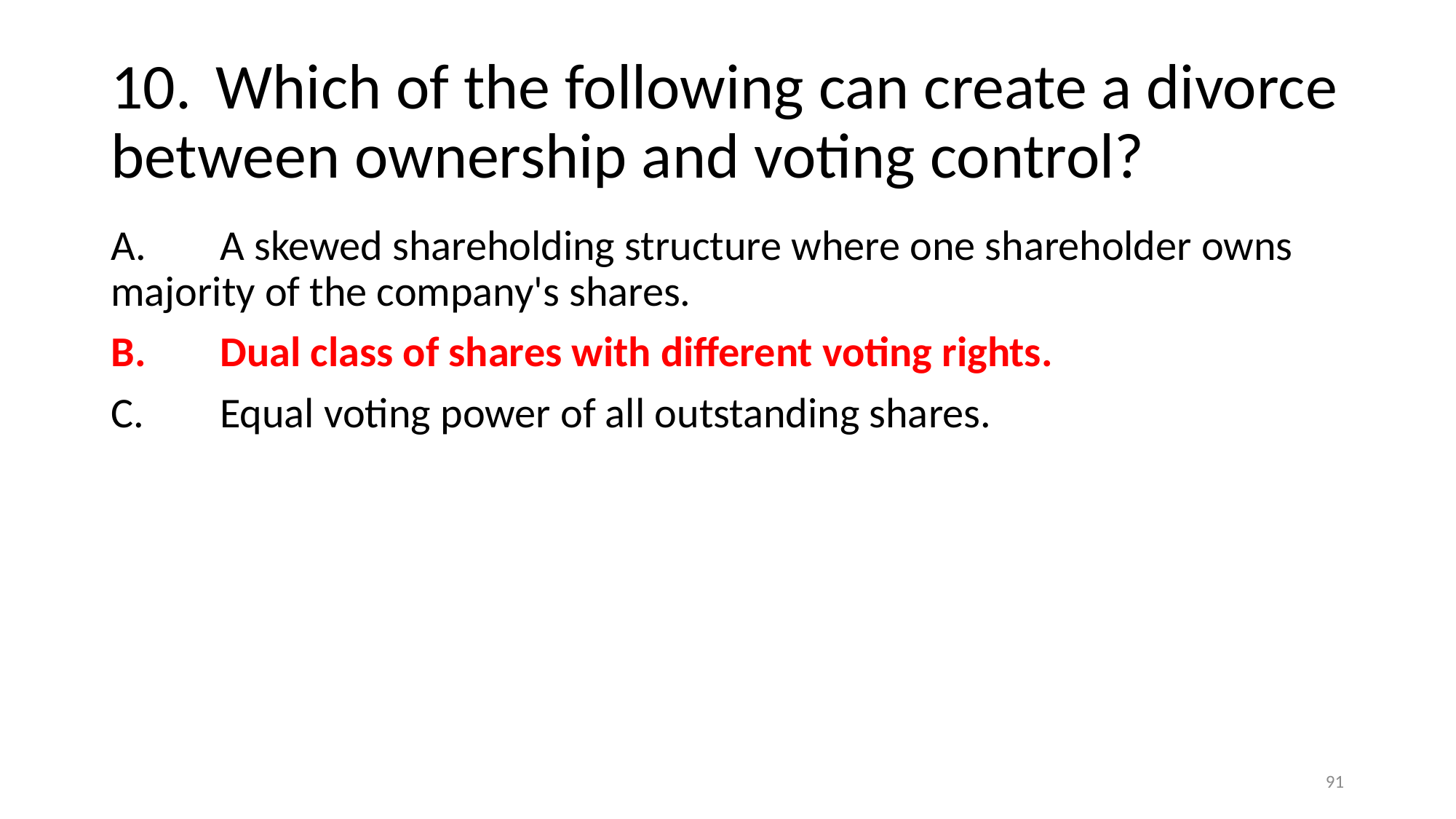

# 10.	Which of the following can create a divorce between ownership and voting control?
A.	A skewed shareholding structure where one shareholder owns majority of the company's shares.
B.	Dual class of shares with different voting rights.
C.	Equal voting power of all outstanding shares.
91